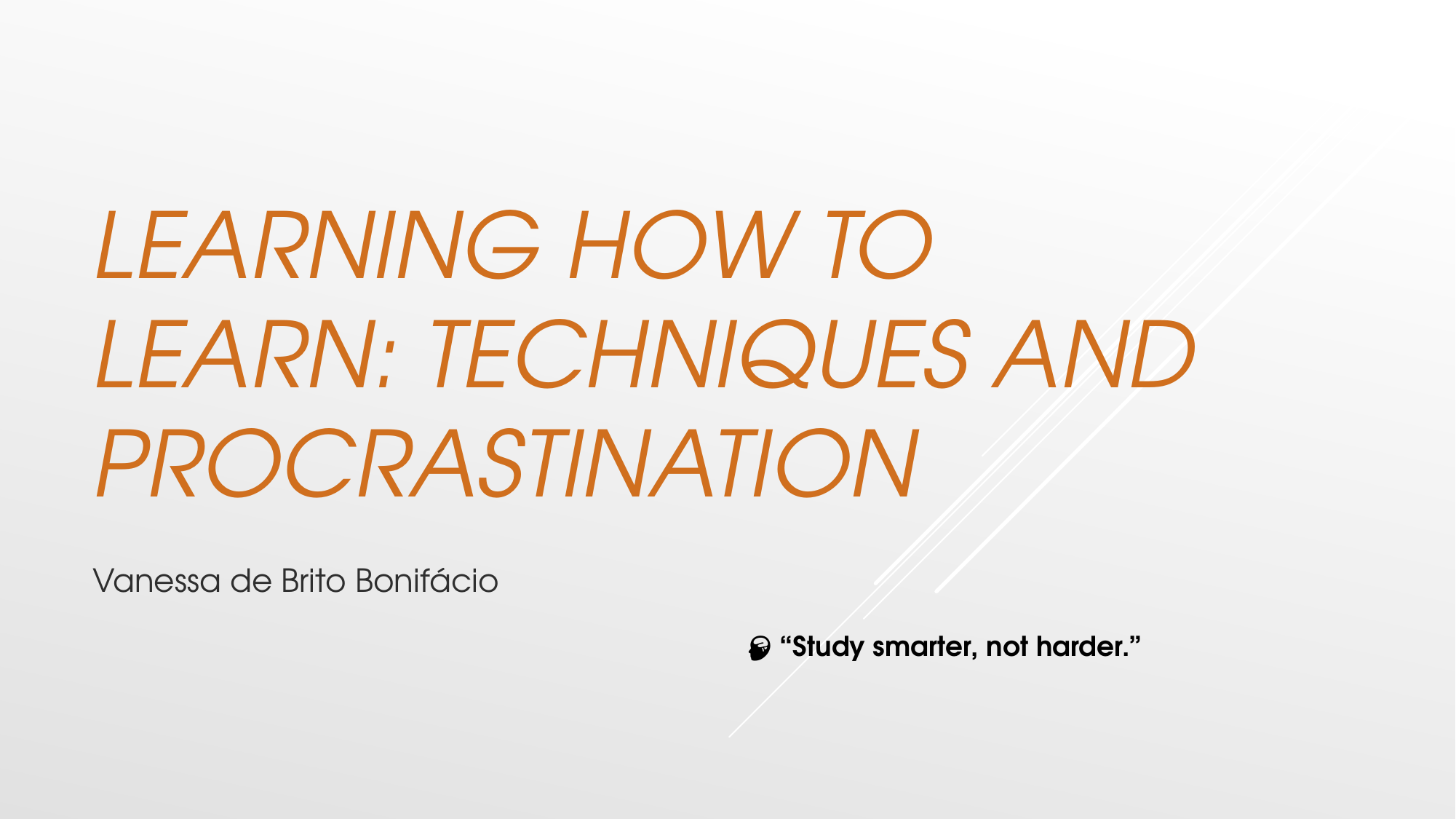

# Learning How to Learn: Techniques and Procrastination
Vanessa de Brito Bonifácio
🧠 “Study smarter, not harder.”